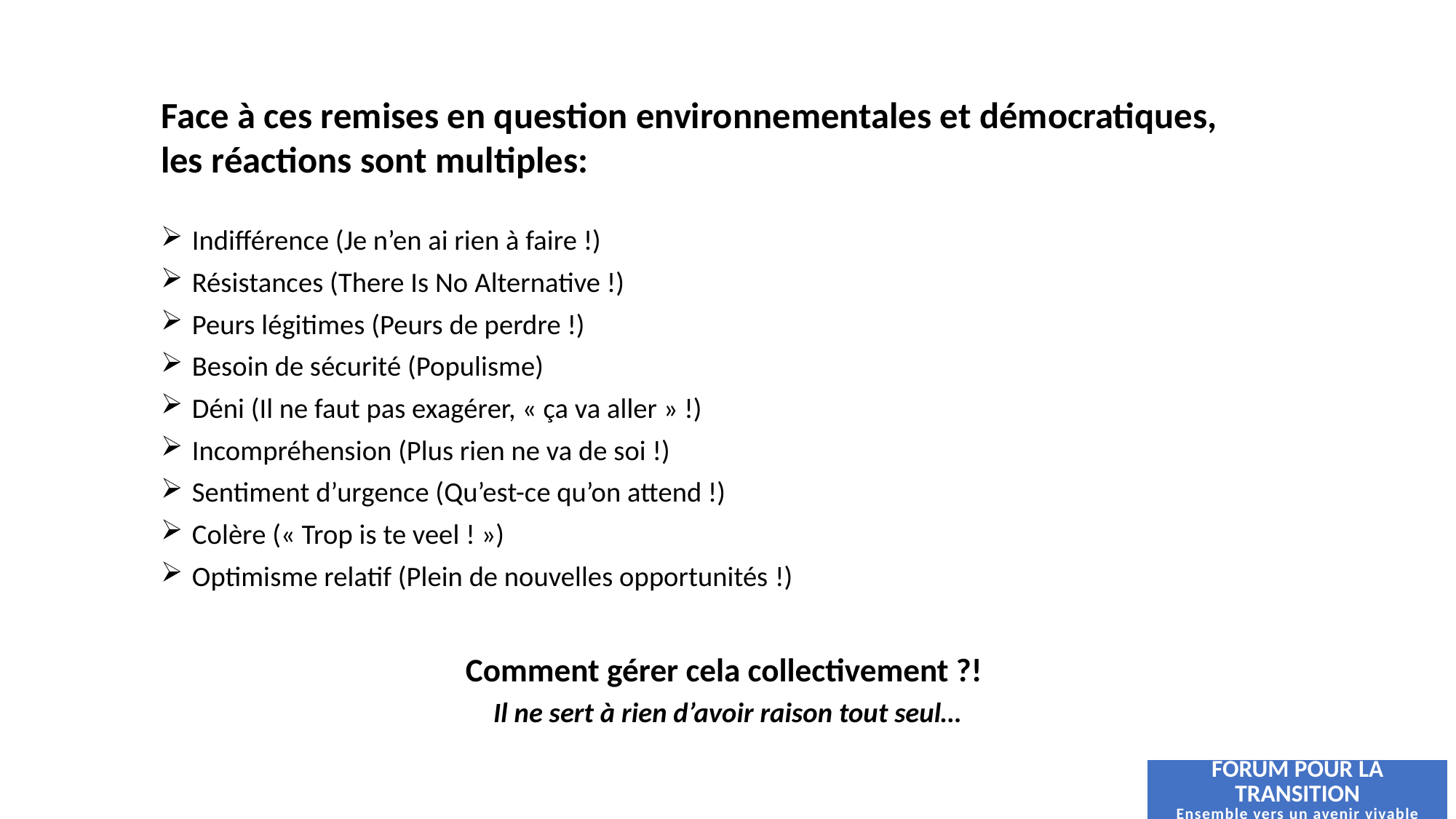

Face à ces remises en question environnementales et démocratiques,
les réactions sont multiples:

 Indifférence (Je n’en ai rien à faire !)
 Résistances (There Is No Alternative !)
 Peurs légitimes (Peurs de perdre !)
 Besoin de sécurité (Populisme)
 Déni (Il ne faut pas exagérer, « ça va aller » !)
 Incompréhension (Plus rien ne va de soi !)
 Sentiment d’urgence (Qu’est-ce qu’on attend !)
 Colère (« Trop is te veel ! »)
 Optimisme relatif (Plein de nouvelles opportunités !)

Comment gérer cela collectivement ?!
Il ne sert à rien d’avoir raison tout seul…